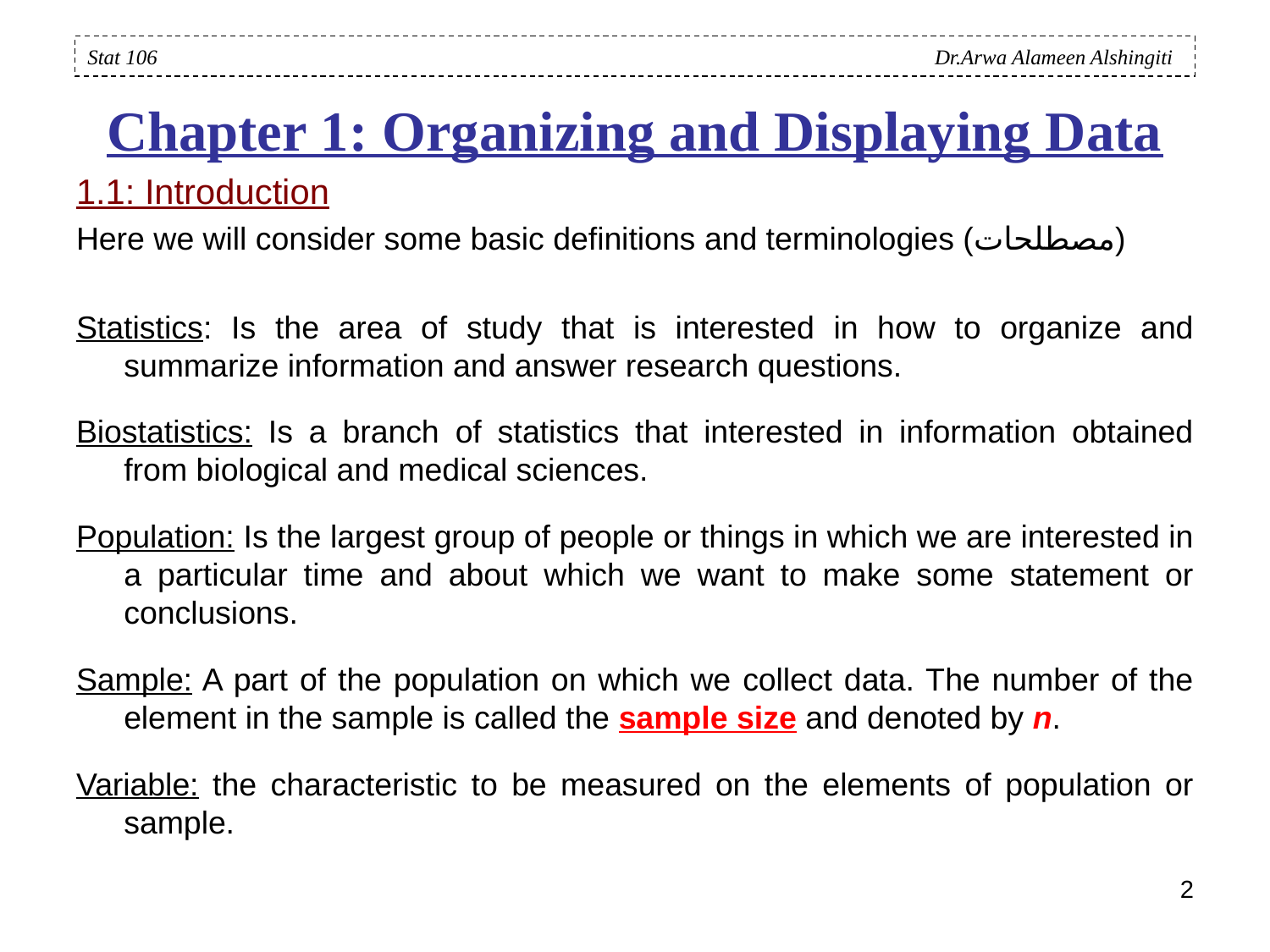

Chapter 1: Organizing and Displaying Data
1.1: Introduction
Here we will consider some basic definitions and terminologies (مصطلحات)

Statistics: Is the area of study that is interested in how to organize and summarize information and answer research questions.

Biostatistics: Is a branch of statistics that interested in information obtained from biological and medical sciences.

Population: Is the largest group of people or things in which we are interested in a particular time and about which we want to make some statement or conclusions.

Sample: A part of the population on which we collect data. The number of the element in the sample is called the sample size and denoted by n.

Variable: the characteristic to be measured on the elements of population or sample.
Stat 106                                                                                                                                                   Dr.Arwa Alameen Alshingiti
2